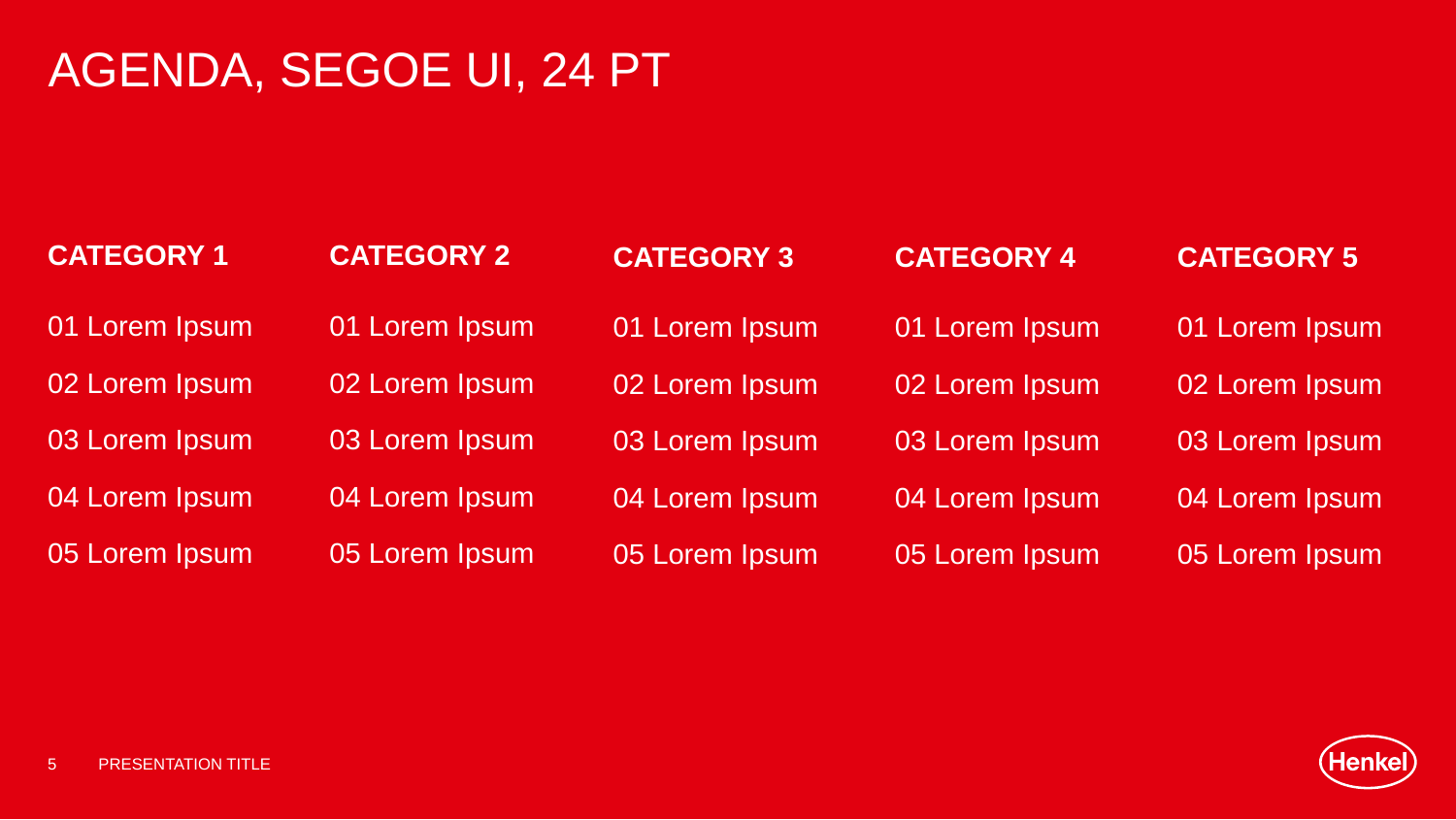

# Agenda, segoe Ui, 24 PT
CATEGORY 1

CATEGORY 2
CATEGORY 4
CATEGORY 5
CATEGORY 3
01 Lorem Ipsum
02 Lorem Ipsum
03 Lorem Ipsum
04 Lorem Ipsum
05 Lorem Ipsum

01 Lorem Ipsum
02 Lorem Ipsum
03 Lorem Ipsum
04 Lorem Ipsum
05 Lorem Ipsum
01 Lorem Ipsum
02 Lorem Ipsum
03 Lorem Ipsum
04 Lorem Ipsum
05 Lorem Ipsum

01 Lorem Ipsum
02 Lorem Ipsum
03 Lorem Ipsum
04 Lorem Ipsum
05 Lorem Ipsum

01 Lorem Ipsum
02 Lorem Ipsum
03 Lorem Ipsum
04 Lorem Ipsum
05 Lorem Ipsum
5
Presentation title